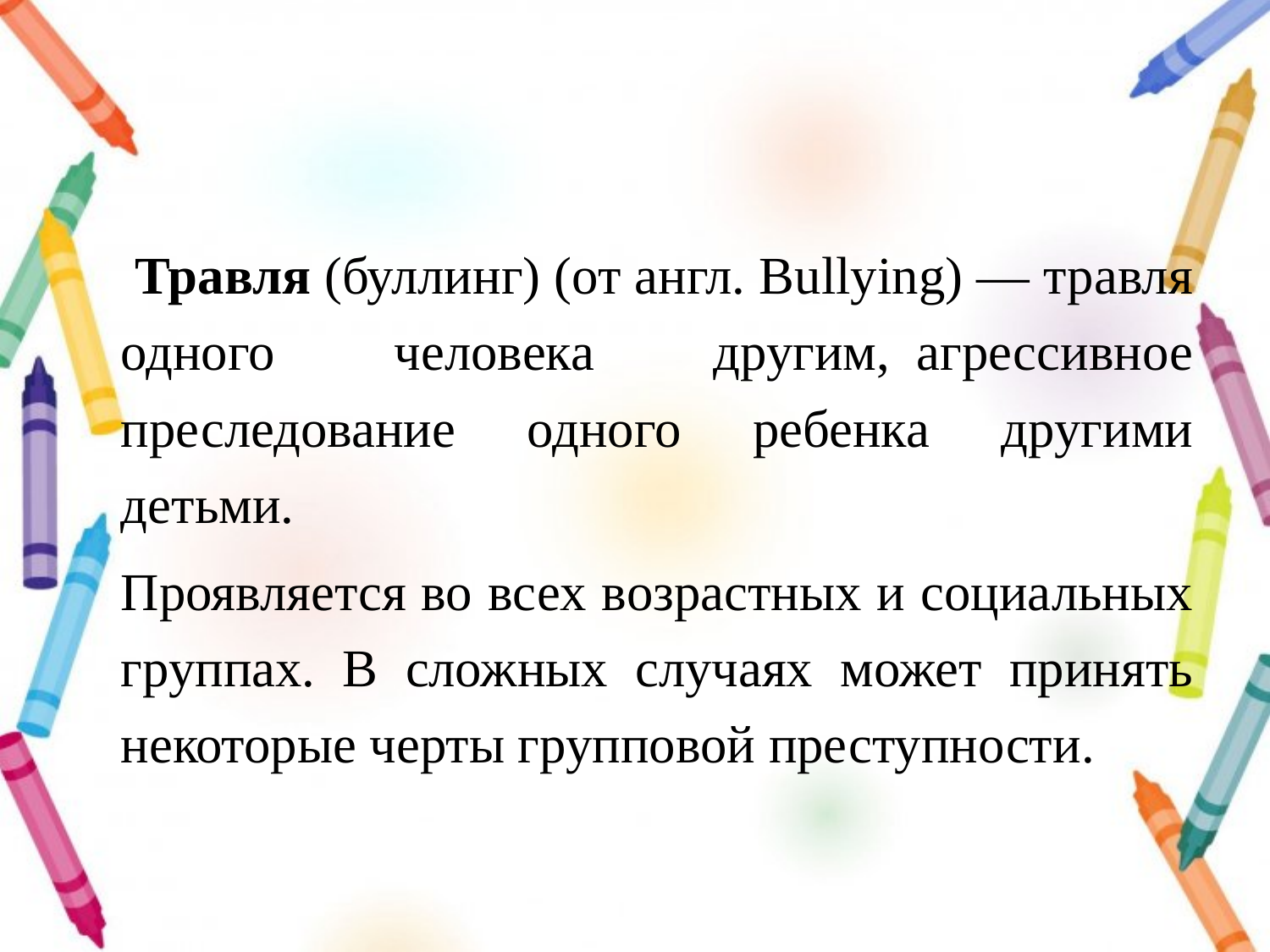

#
 Травля (буллинг) (от англ. Bullying) — травля одного человека другим,  агрессивное преследование одного ребенка другими детьми.
Проявляется во всех возрастных и социальных группах. В сложных случаях может принять некоторые черты групповой преступности.